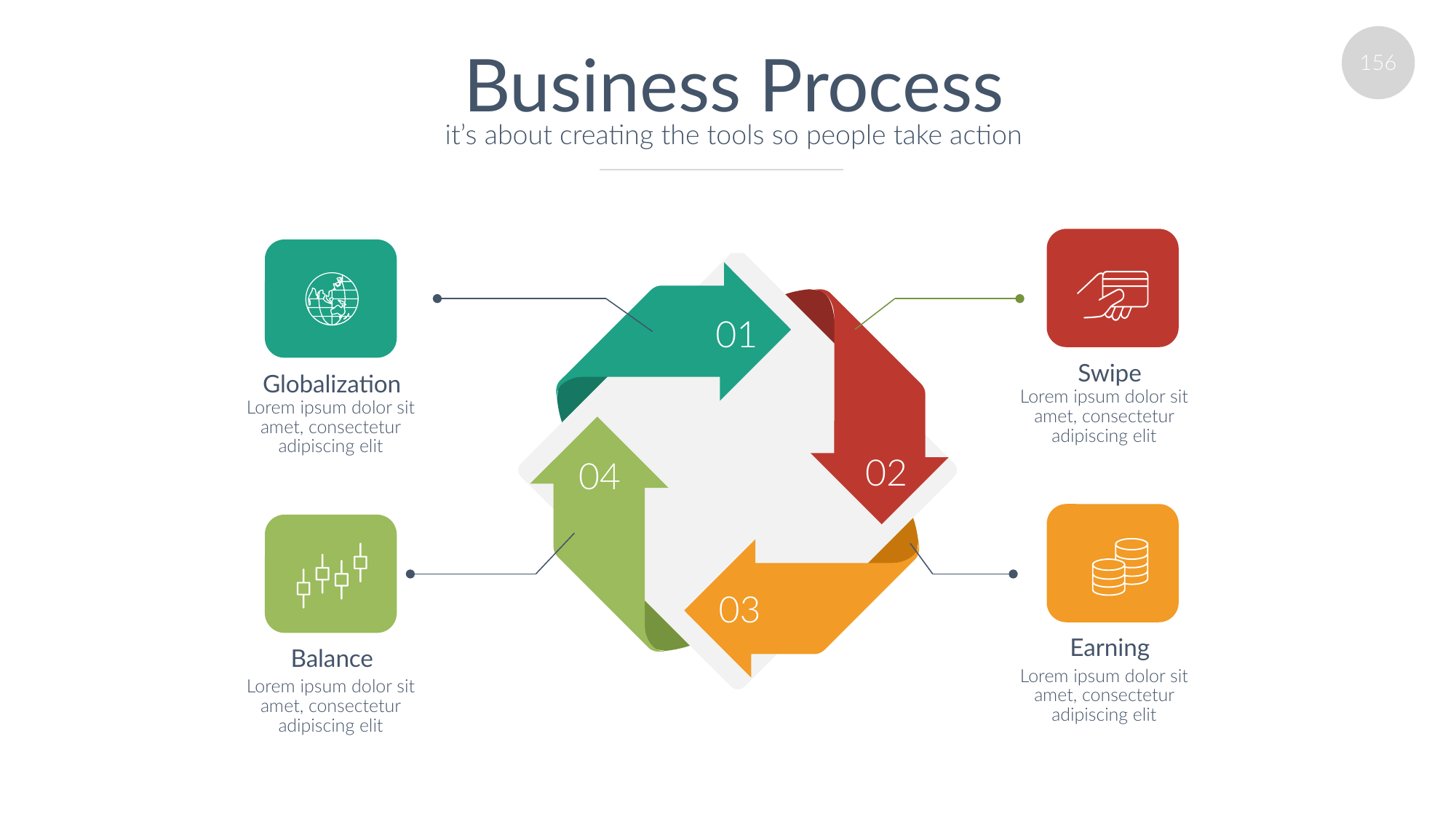

# Business Process
it’s about creating the tools so people take action

01
Swipe
Globalization
Lorem ipsum dolor sit amet, consectetur adipiscing elit
Lorem ipsum dolor sit amet, consectetur adipiscing elit
02
04

03
Earning
Balance
Lorem ipsum dolor sit amet, consectetur adipiscing elit
Lorem ipsum dolor sit amet, consectetur adipiscing elit